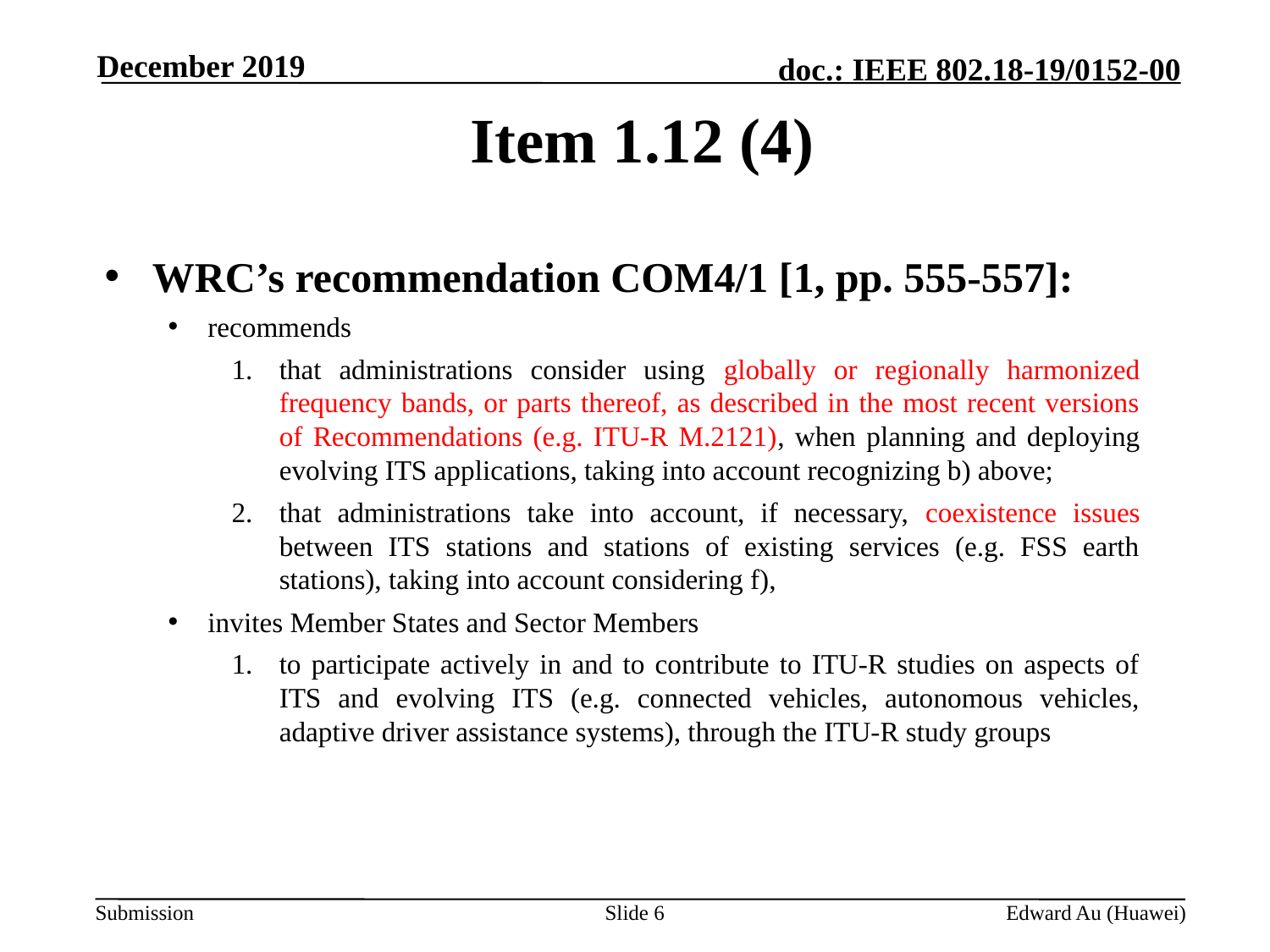

December 2019
# Item 1.12 (4)
WRC’s recommendation COM4/1 [1, pp. 555-557]:
recommends
that administrations consider using globally or regionally harmonized frequency bands, or parts thereof, as described in the most recent versions of Recommendations (e.g. ITU-R M.2121), when planning and deploying evolving ITS applications, taking into account recognizing b) above;
that administrations take into account, if necessary, coexistence issues between ITS stations and stations of existing services (e.g. FSS earth stations), taking into account considering f),
invites Member States and Sector Members
to participate actively in and to contribute to ITU-R studies on aspects of ITS and evolving ITS (e.g. connected vehicles, autonomous vehicles, adaptive driver assistance systems), through the ITU-R study groups
Slide 6
Edward Au (Huawei)